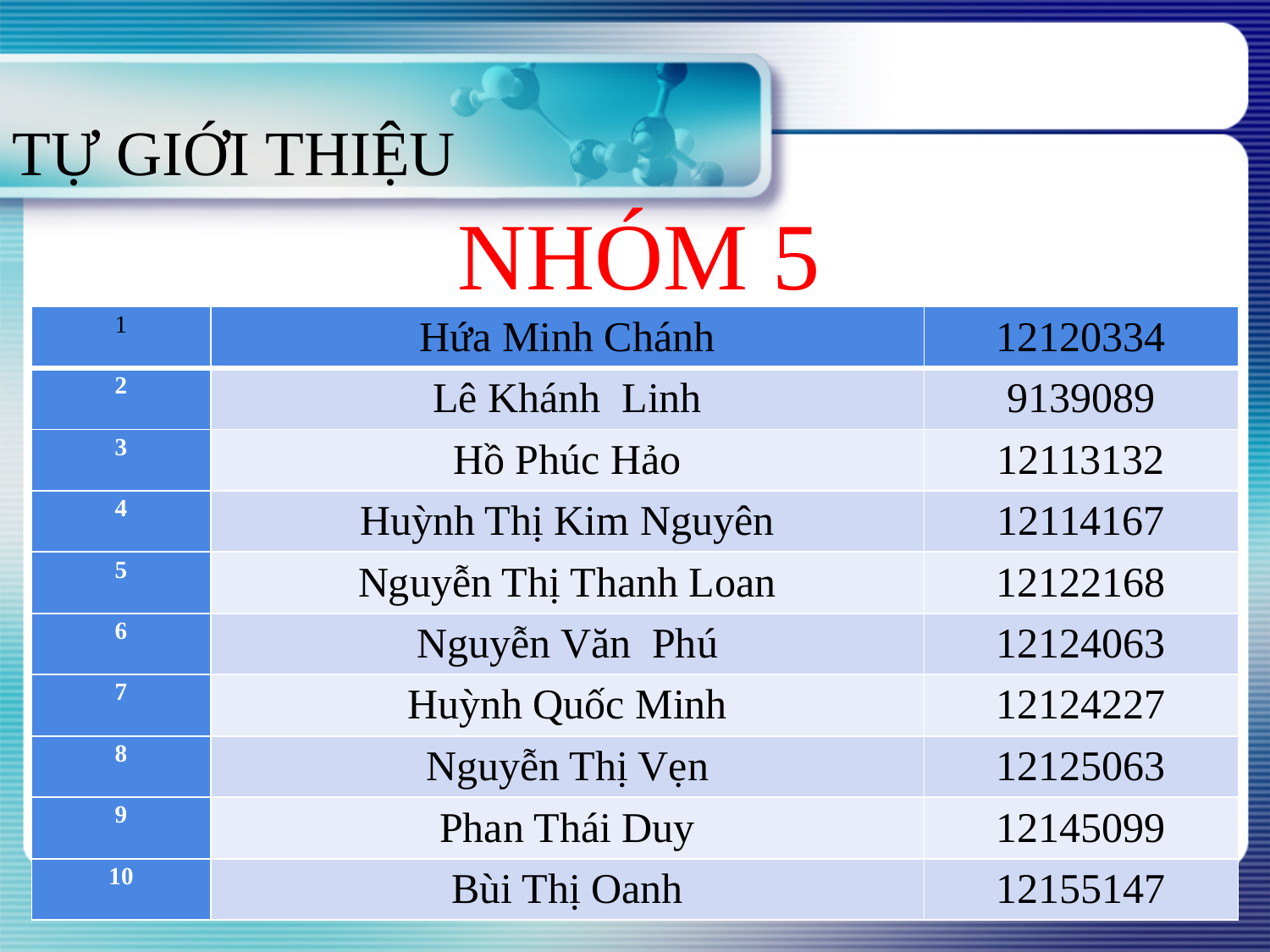

TỰ GIỚI THIỆU
NHÓM 5
#
| 1 | Hứa Minh Chánh | 12120334 |
| --- | --- | --- |
| 2 | Lê Khánh Linh | 9139089 |
| 3 | Hồ Phúc Hảo | 12113132 |
| 4 | Huỳnh Thị Kim Nguyên | 12114167 |
| 5 | Nguyễn Thị Thanh Loan | 12122168 |
| 6 | Nguyễn Văn Phú | 12124063 |
| 7 | Huỳnh Quốc Minh | 12124227 |
| 8 | Nguyễn Thị Vẹn | 12125063 |
| 9 | Phan Thái Duy | 12145099 |
| 10 | Bùi Thị Oanh | 12155147 |